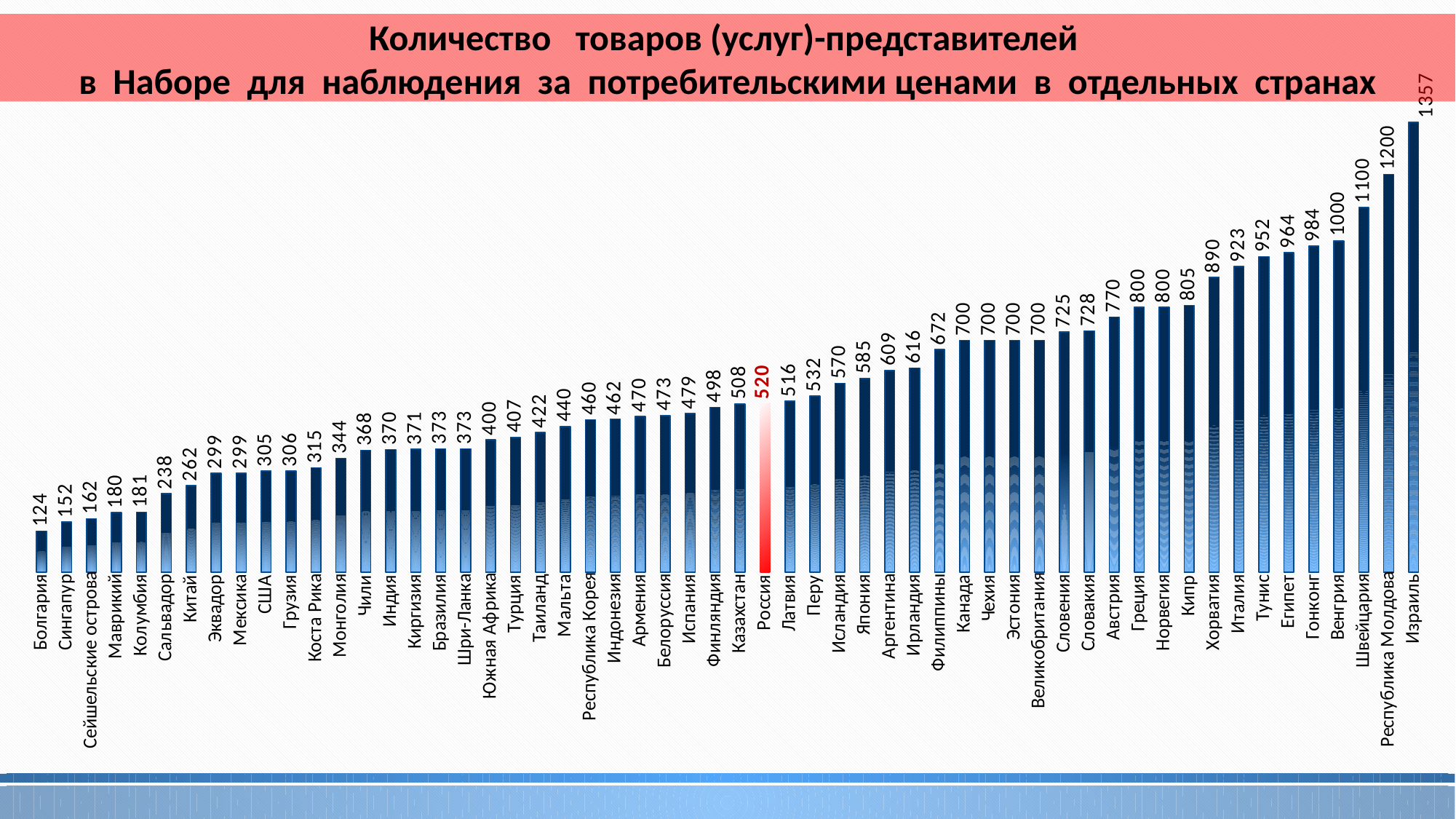

Количество   товаров (услуг)-представителей
в  Наборе  для  наблюдения  за  потребительскими ценами  в  отдельных  странах

### Chart

| Category |  |
|---|---|
| Болгария | 124.0 |
| Сингапур | 152.0 |
| Сейшельские острова | 162.0 |
| Маврикий | 180.0 |
| Колумбия | 181.0 |
| Сальвадор | 238.0 |
| Китай | 262.0 |
| Эквадор | 299.0 |
| Мексика | 299.0 |
| США | 305.0 |
| Грузия | 306.0 |
| Коста Рика | 315.0 |
| Монголия | 344.0 |
| Чили | 368.0 |
| Индия | 370.0 |
| Киргизия | 371.0 |
| Бразилия | 373.0 |
| Шри-Ланка | 373.0 |
| Южная Африка | 400.0 |
| Турция | 407.0 |
| Таиланд | 422.0 |
| Мальта | 440.0 |
| Республика Корея | 460.0 |
| Индонезия | 462.0 |
| Армения | 470.0 |
| Белоруссия | 473.0 |
| Испания | 479.0 |
| Финляндия | 498.0 |
| Казахстан | 508.0 |
| Россия | 510.0 |
| Латвия | 516.0 |
| Перу | 532.0 |
| Исландия | 570.0 |
| Япония | 585.0 |
| Аргентина | 609.0 |
| Ирландия | 616.0 |
| Филиппины | 672.0 |
| Канада | 700.0 |
| Чехия | 700.0 |
| Эстония | 700.0 |
| Великобритания | 700.0 |
| Словения | 725.0 |
| Словакия | 728.0 |
| Австрия | 770.0 |
| Греция | 800.0 |
| Норвегия | 800.0 |
| Кипр | 805.0 |
| Хорватия | 890.0 |
| Италия | 923.0 |
| Тунис | 952.0 |
| Египет | 964.0 |
| Гонконг | 984.0 |
| Венгрия | 1000.0 |
| Швейцария | 1100.0 |
| Республика Молдова | 1200.0 |
| Израиль | 1357.0 |